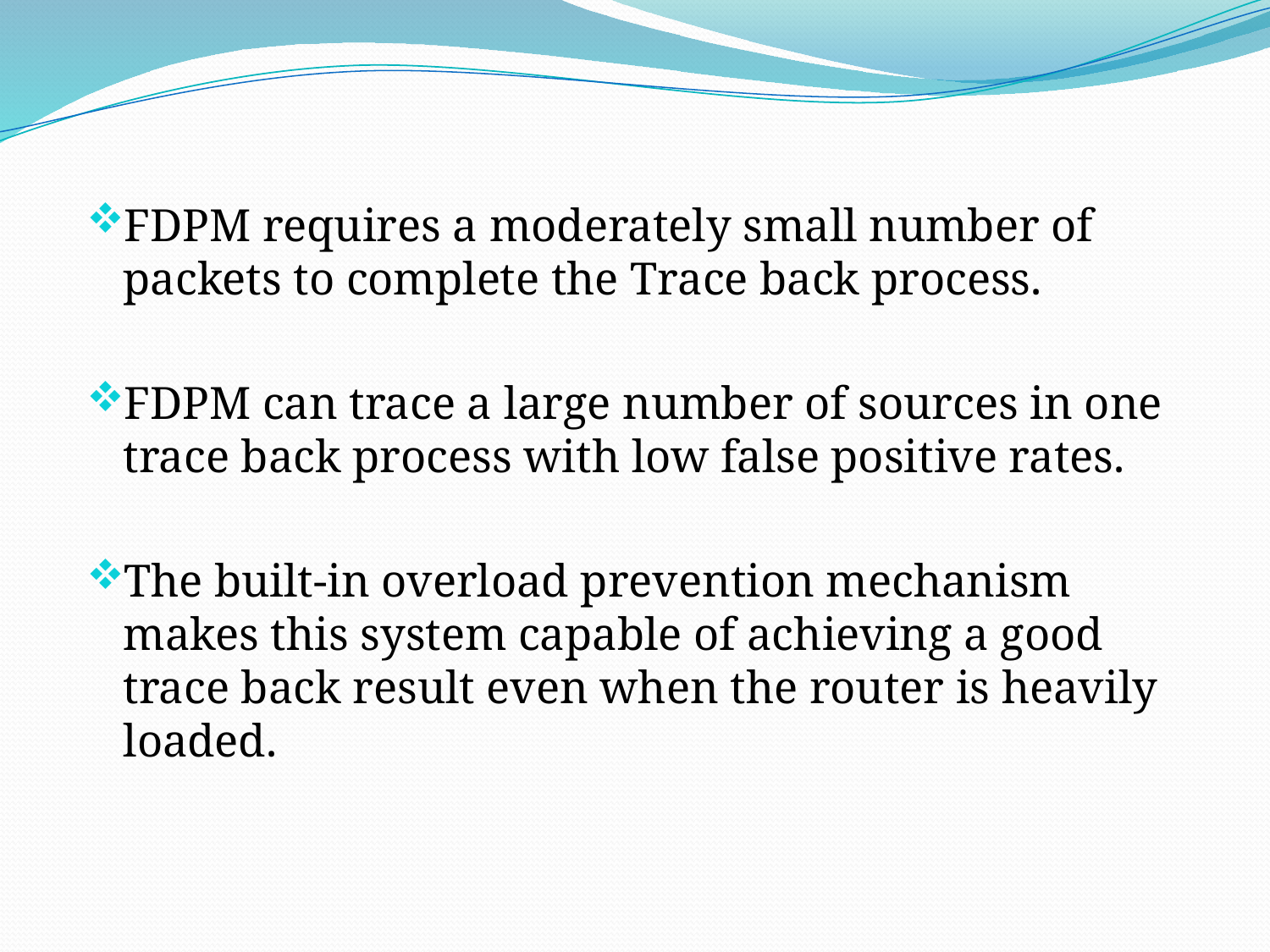

FDPM requires a moderately small number of packets to complete the Trace back process.

FDPM can trace a large number of sources in one trace back process with low false positive rates.

The built-in overload prevention mechanism makes this system capable of achieving a good trace back result even when the router is heavily loaded.